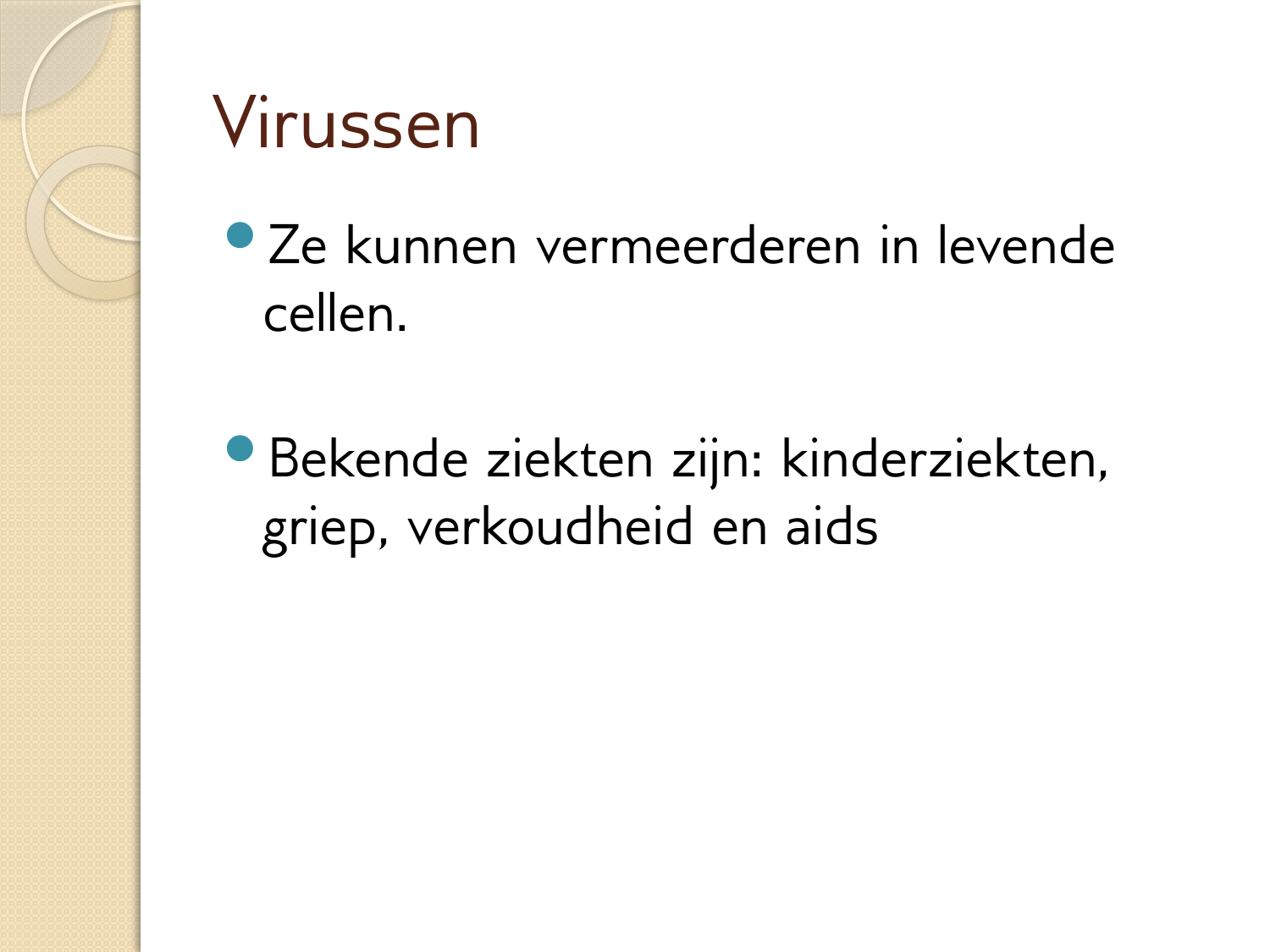

# Virussen
Ze kunnen vermeerderen in levende cellen.
Bekende ziekten zijn: kinderziekten, griep, verkoudheid en aids